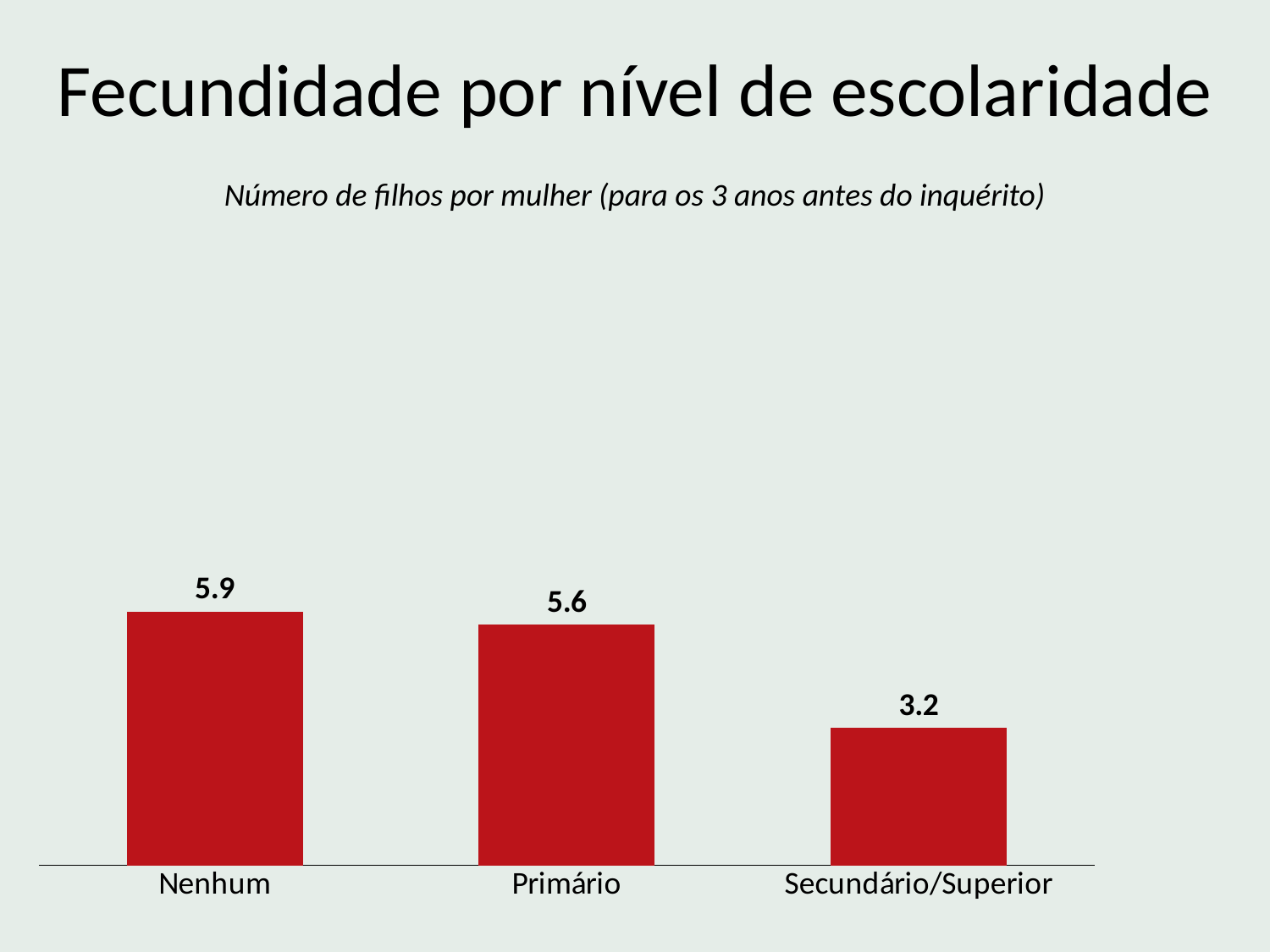

Fecundidade por nível de escolaridade
Número de filhos por mulher (para os 3 anos antes do inquérito)

### Chart

| Category | Column1 |
|---|---|
| Nenhum | 5.9 |
| Primário | 5.6 |
| Secundário/Superior | 3.2 |